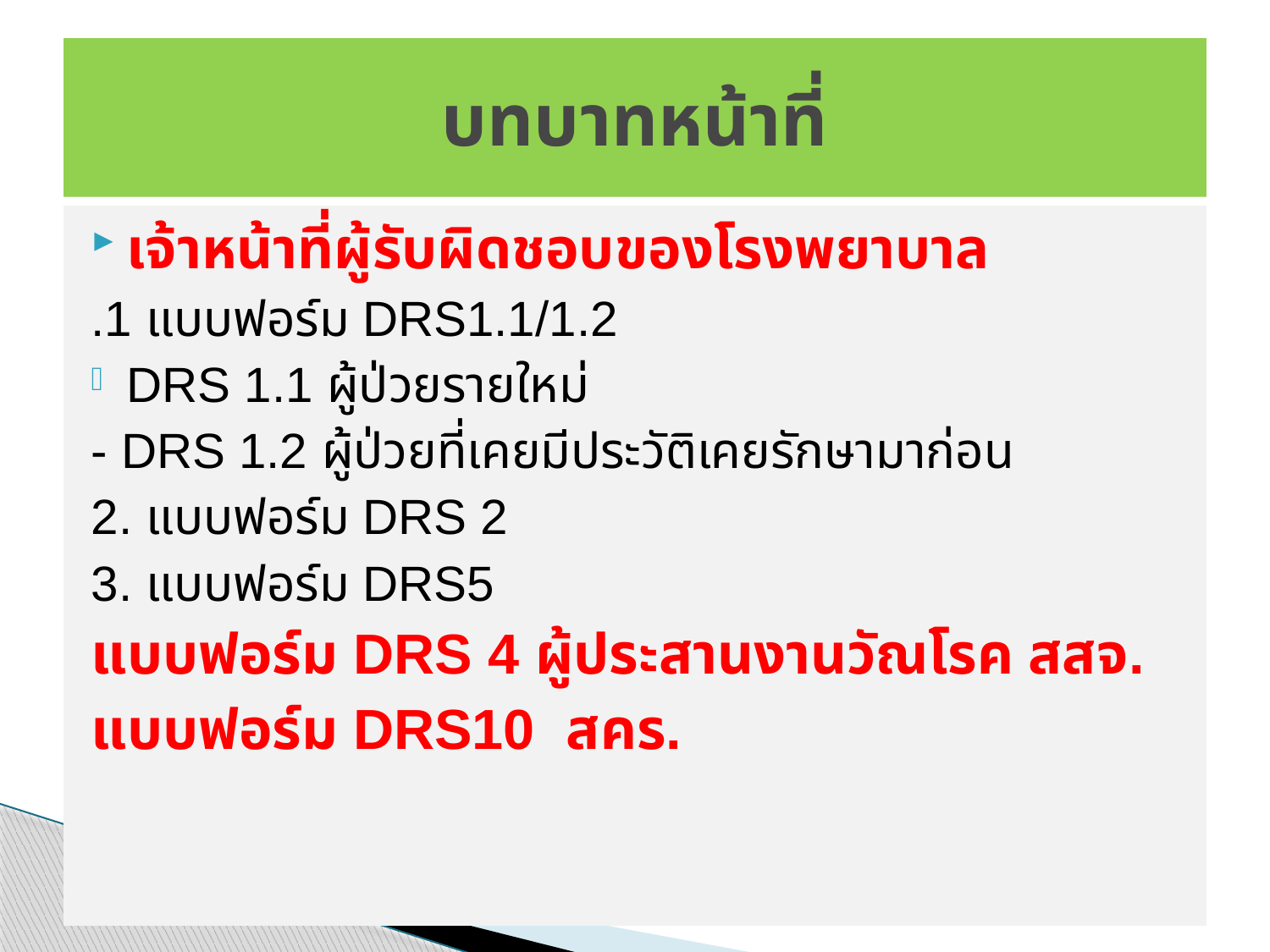

# บทบาทหน้าที่
เจ้าหน้าที่ผู้รับผิดชอบของโรงพยาบาล
.1 แบบฟอร์ม DRS1.1/1.2
DRS 1.1 ผู้ป่วยรายใหม่
- DRS 1.2 ผู้ป่วยที่เคยมีประวัติเคยรักษามาก่อน
2. แบบฟอร์ม DRS 2
3. แบบฟอร์ม DRS5
แบบฟอร์ม DRS 4 ผู้ประสานงานวัณโรค สสจ.
แบบฟอร์ม DRS10  สคร.